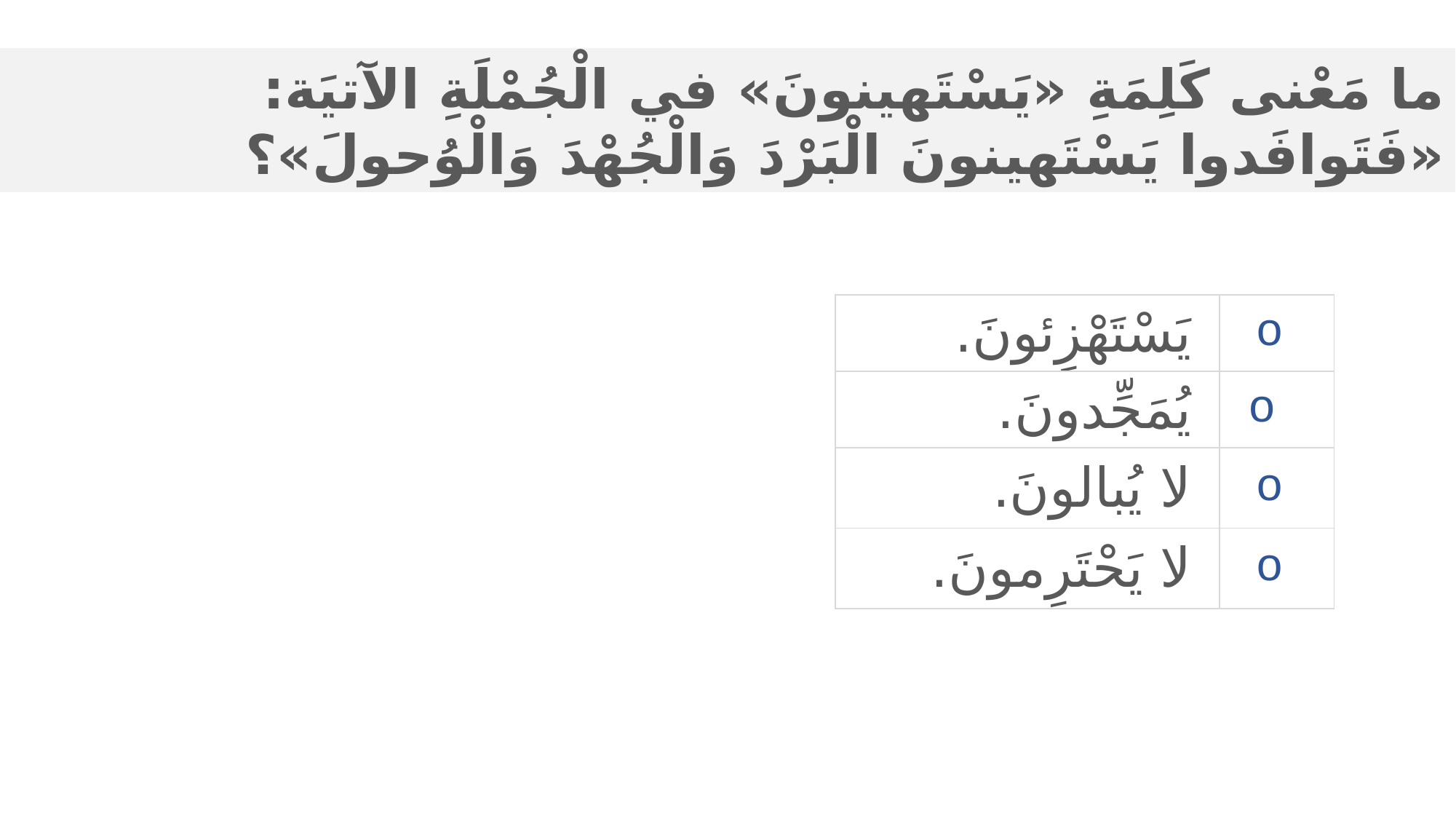

ما مَعْنى كَلِمَةِ «يَسْتَهينونَ» في الْجُمْلَةِ الآتيَة: «فَتَوافَدوا يَسْتَهينونَ الْبَرْدَ وَالْجُهْدَ وَالْوُحولَ»؟
| يَسْتَهْزِئونَ. |  |
| --- | --- |
| يُمَجِّدونَ. |  |
| لا يُبالونَ. |  |
| لا يَحْتَرِمونَ. |  |